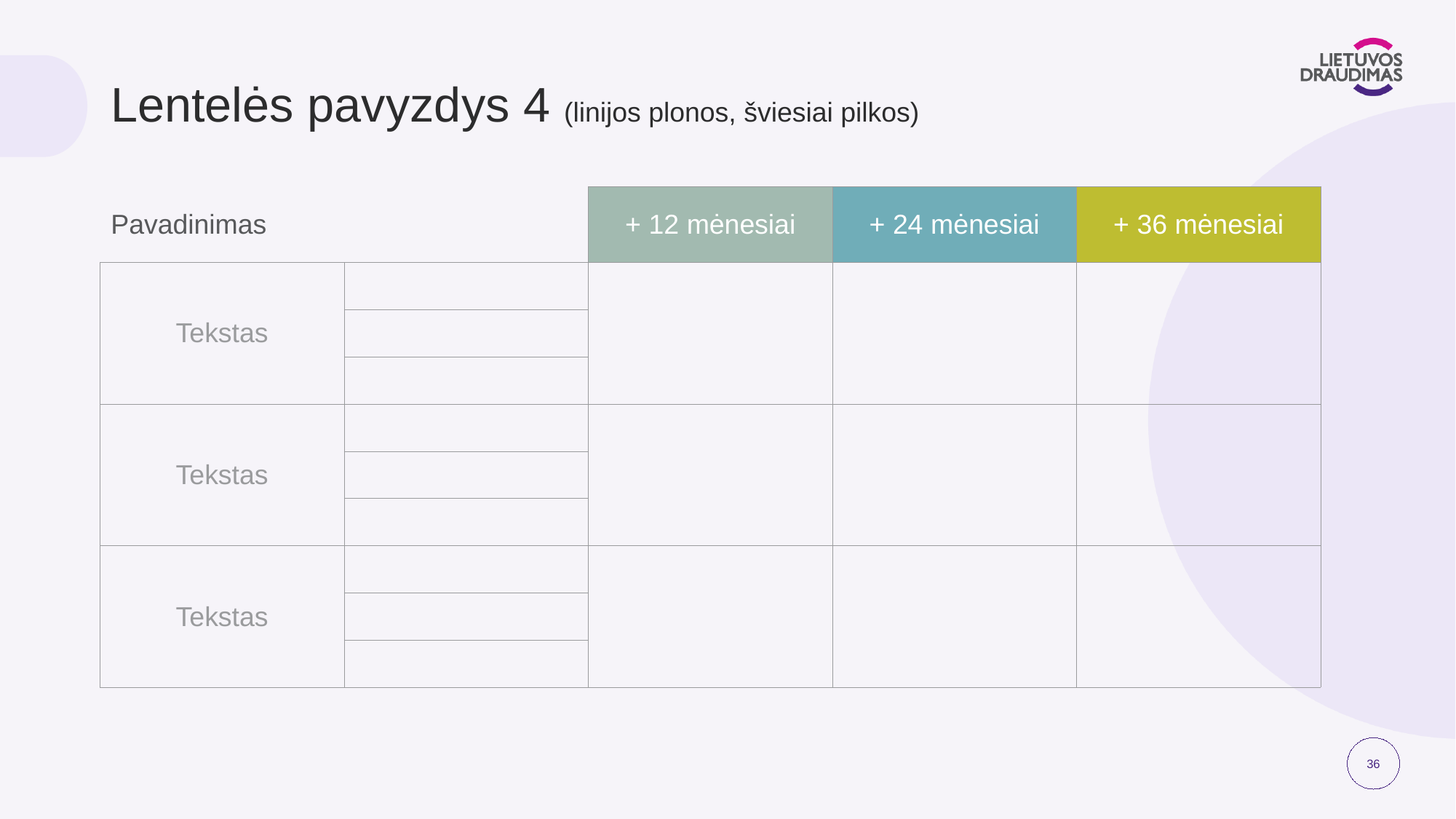

# Lentelės pavyzdys 4 (linijos plonos, šviesiai pilkos)
| Pavadinimas |  | + 12 mėnesiai | + 24 mėnesiai | + 36 mėnesiai |
| --- | --- | --- | --- | --- |
| Tekstas |  |  |  |  |
|  |  |  |  |  |
|  |  |  |  |  |
| Tekstas |  |  |  |  |
|  |  |  |  |  |
|  |  |  |  |  |
| Tekstas |  |  |  |  |
|  |  |  |  |  |
|  |  |  |  |  |
36